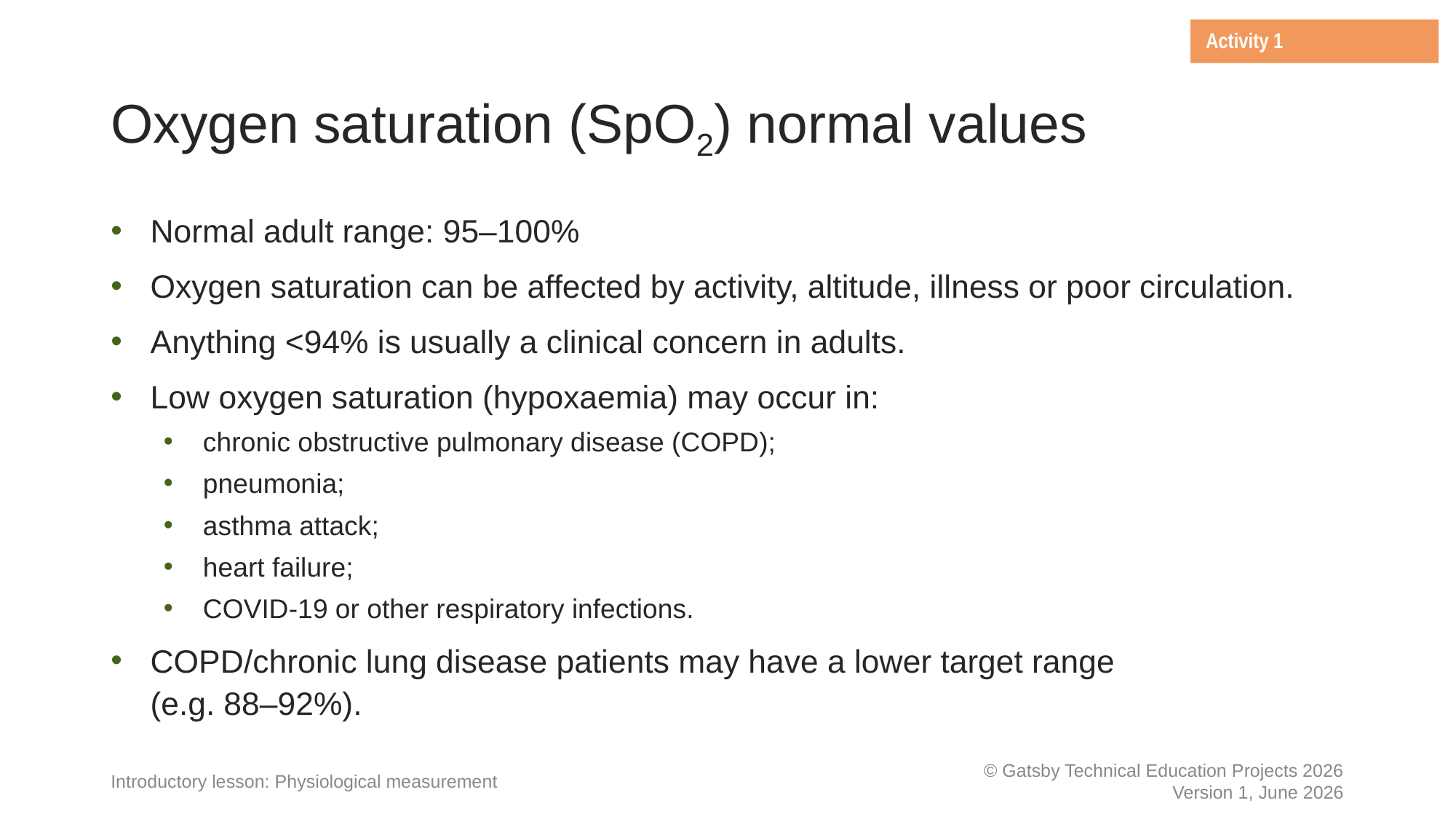

Activity 1
Oxygen saturation (SpO2) normal values
Normal adult range: 95–100%
Oxygen saturation can be affected by activity, altitude, illness or poor circulation.
Anything <94% is usually a clinical concern in adults.
Low oxygen saturation (hypoxaemia) may occur in:
chronic obstructive pulmonary disease (COPD);
pneumonia;
asthma attack;
heart failure;
COVID-19 or other respiratory infections.
COPD/chronic lung disease patients may have a lower target range
(e.g. 88–92%).